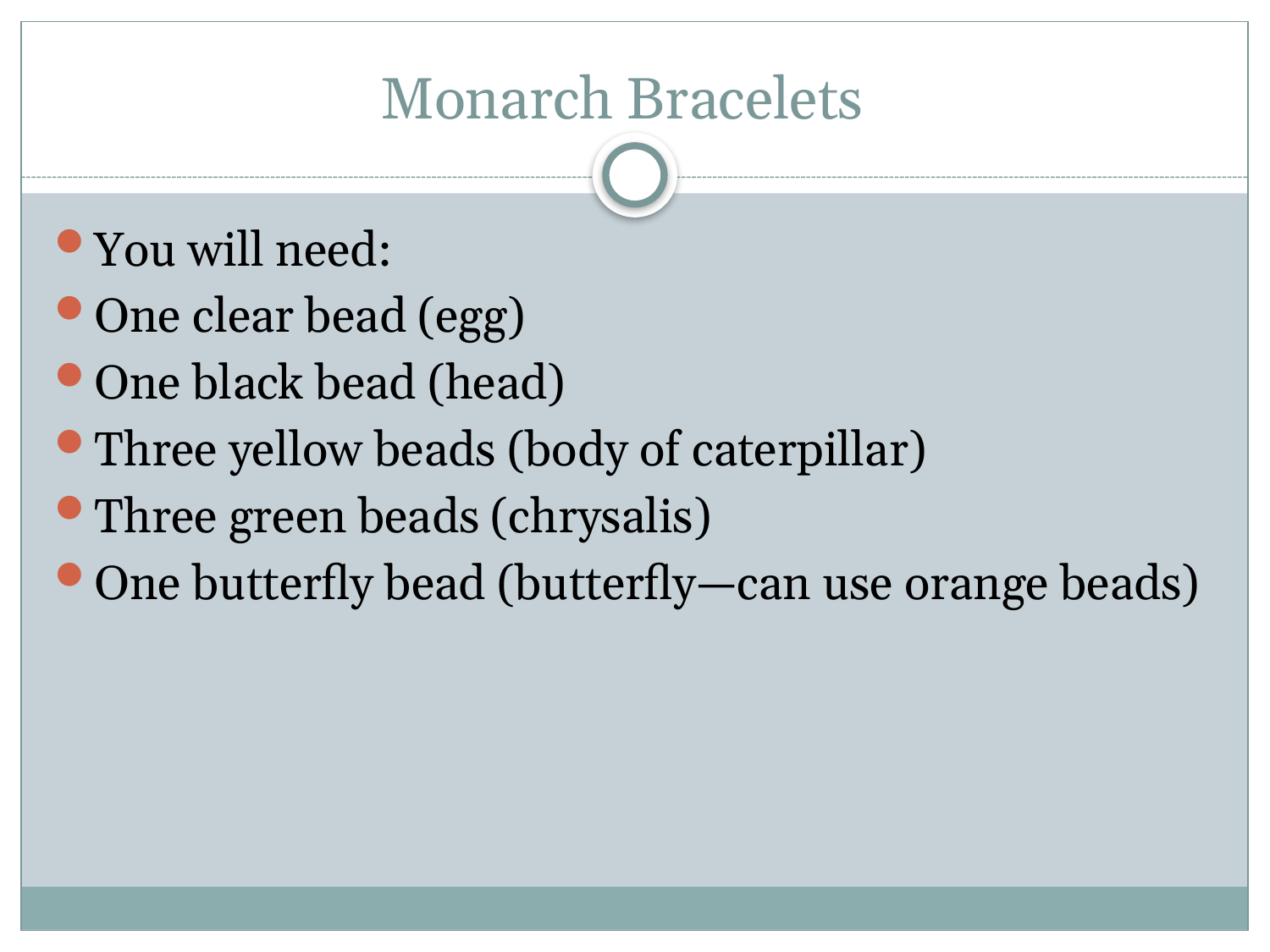

# Monarch Bracelets
You will need:
One clear bead (egg)
One black bead (head)
Three yellow beads (body of caterpillar)
Three green beads (chrysalis)
One butterfly bead (butterfly—can use orange beads)